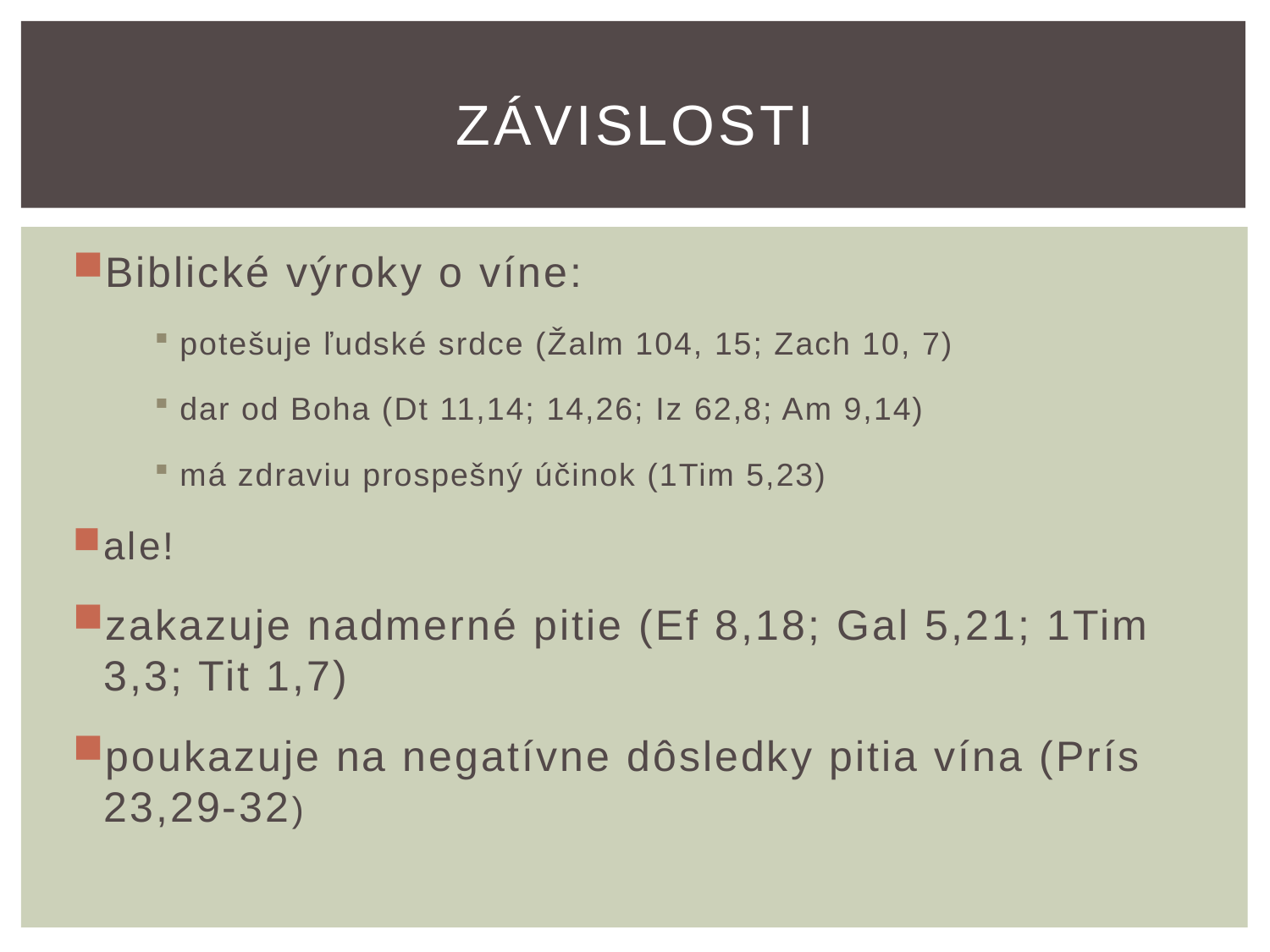

# Závislosti
Biblické výroky o víne:
potešuje ľudské srdce (Žalm 104, 15; Zach 10, 7)
dar od Boha (Dt 11,14; 14,26; Iz 62,8; Am 9,14)
má zdraviu prospešný účinok (1Tim 5,23)
ale!
zakazuje nadmerné pitie (Ef 8,18; Gal 5,21; 1Tim 3,3; Tit 1,7)
poukazuje na negatívne dôsledky pitia vína (Prís 23,29-32)